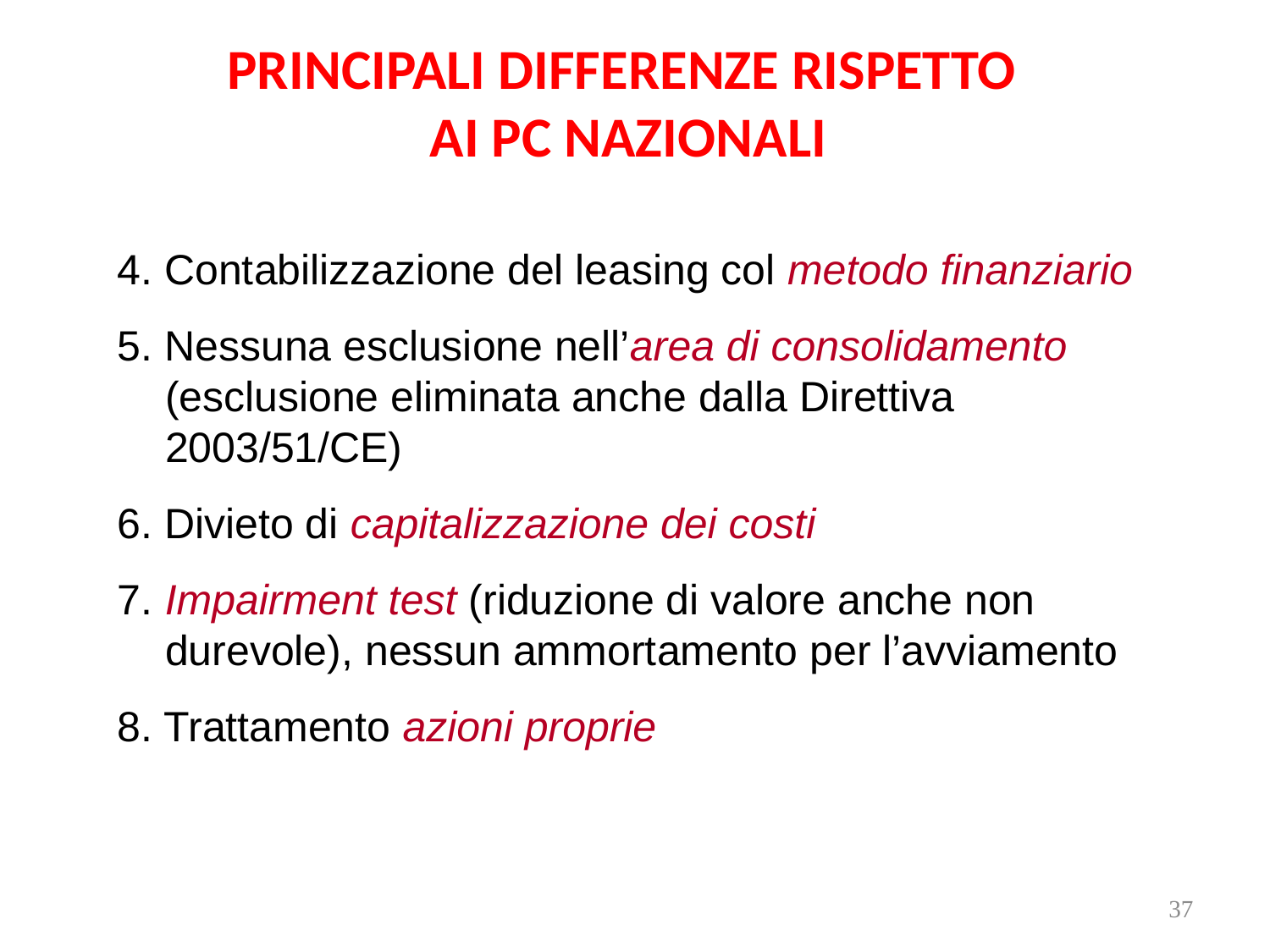

# PRINCIPALI DIFFERENZE RISPETTO AI PC NAZIONALI
4. Contabilizzazione del leasing col metodo finanziario
5. Nessuna esclusione nell’area di consolidamento (esclusione eliminata anche dalla Direttiva 2003/51/CE)
6. Divieto di capitalizzazione dei costi
7. Impairment test (riduzione di valore anche non durevole), nessun ammortamento per l’avviamento
8. Trattamento azioni proprie
37